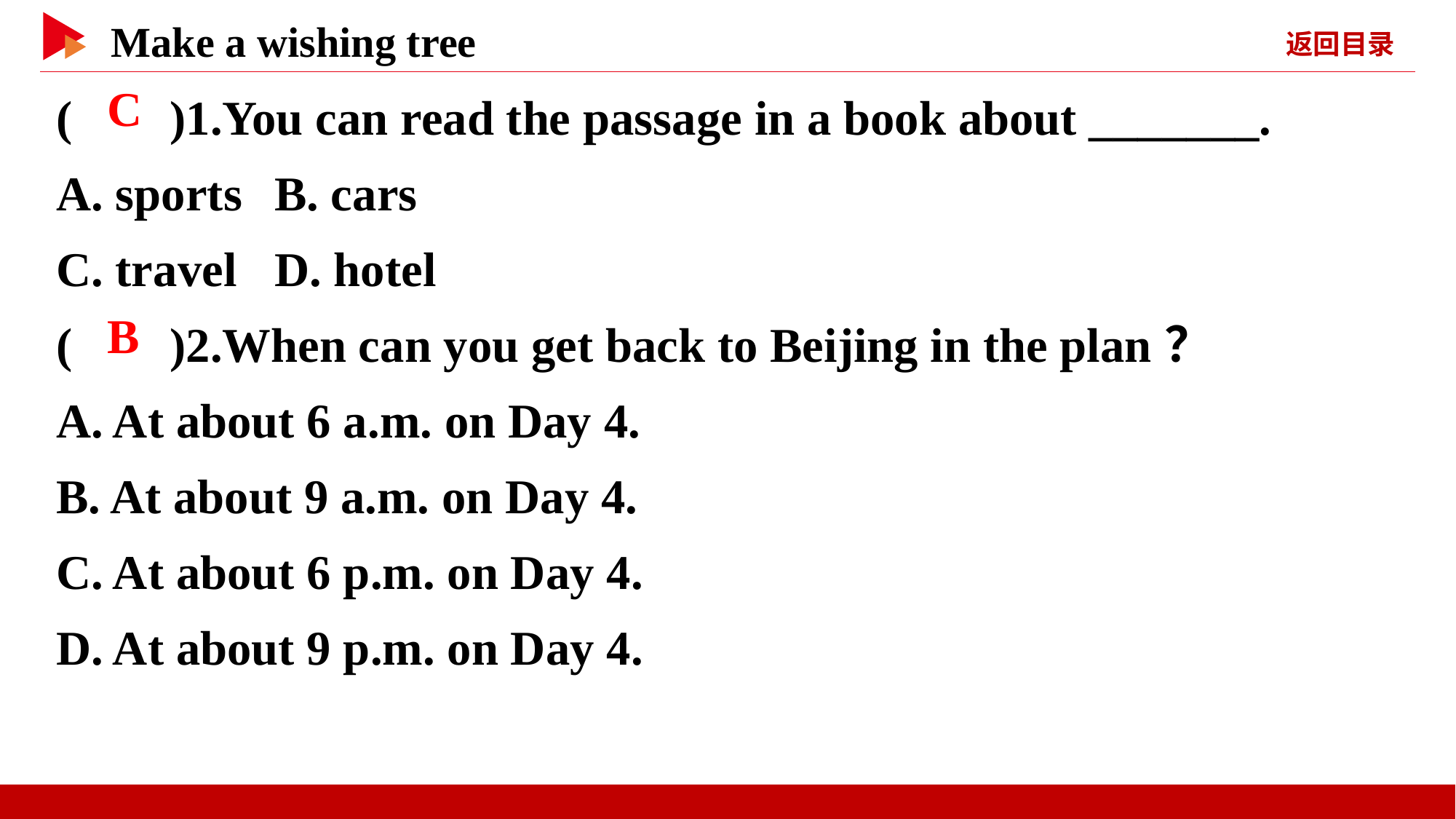

(        )1.You can read the passage in a book about _______.
A. sports	B. cars
C. travel	D. hotel
(        )2.When can you get back to Beijing in the plan？
A. At about 6 a.m. on Day 4.
B. At about 9 a.m. on Day 4.
C. At about 6 p.m. on Day 4.
D. At about 9 p.m. on Day 4.
   C
   B